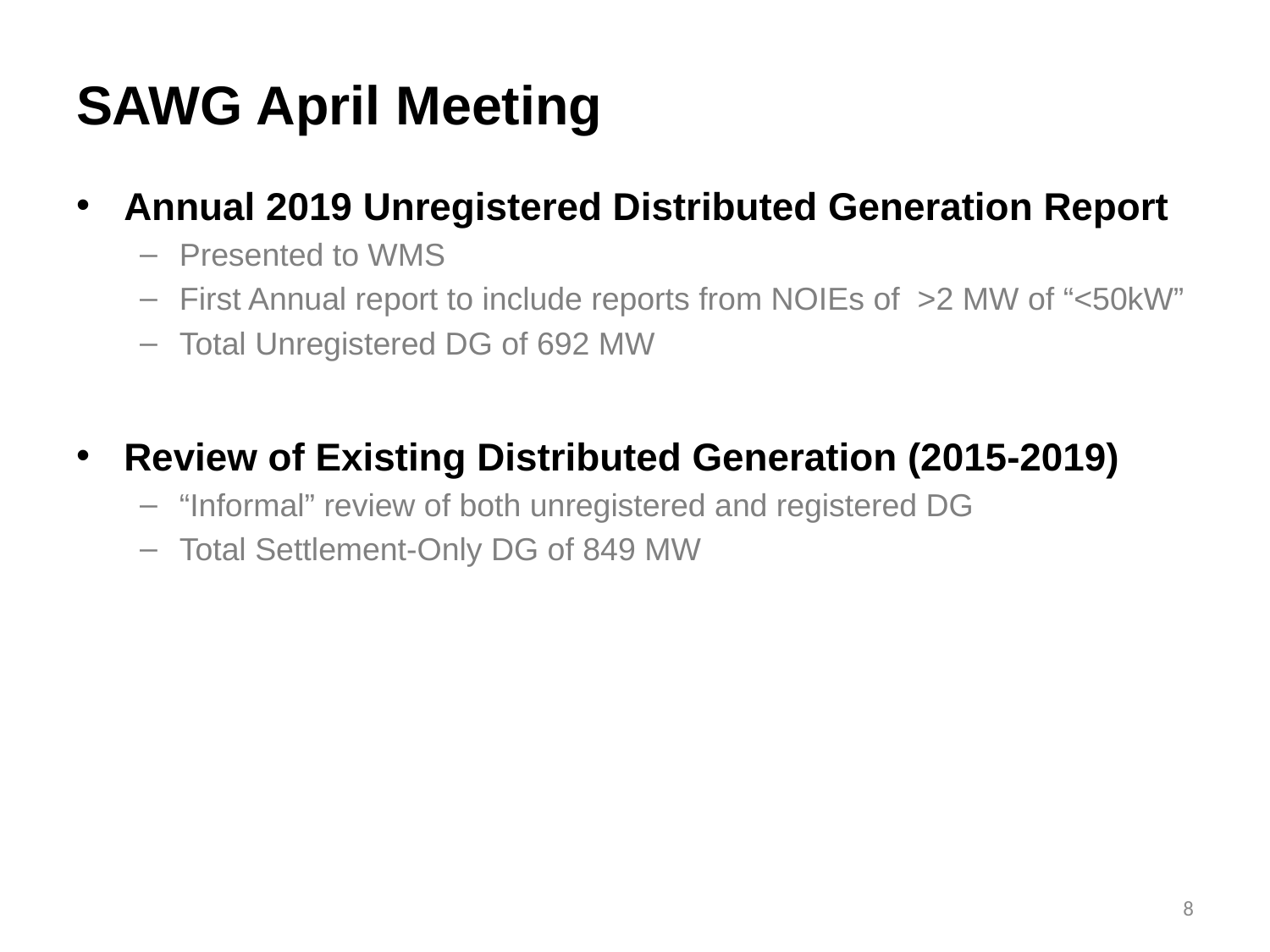

# SAWG April Meeting

Annual 2019 Unregistered Distributed Generation Report
Presented to WMS
First Annual report to include reports from NOIEs of  >2 MW of “<50kW”
Total Unregistered DG of 692 MW

Review of Existing Distributed Generation (2015-2019)
“Informal” review of both unregistered and registered DG
Total Settlement-Only DG of 849 MW
8